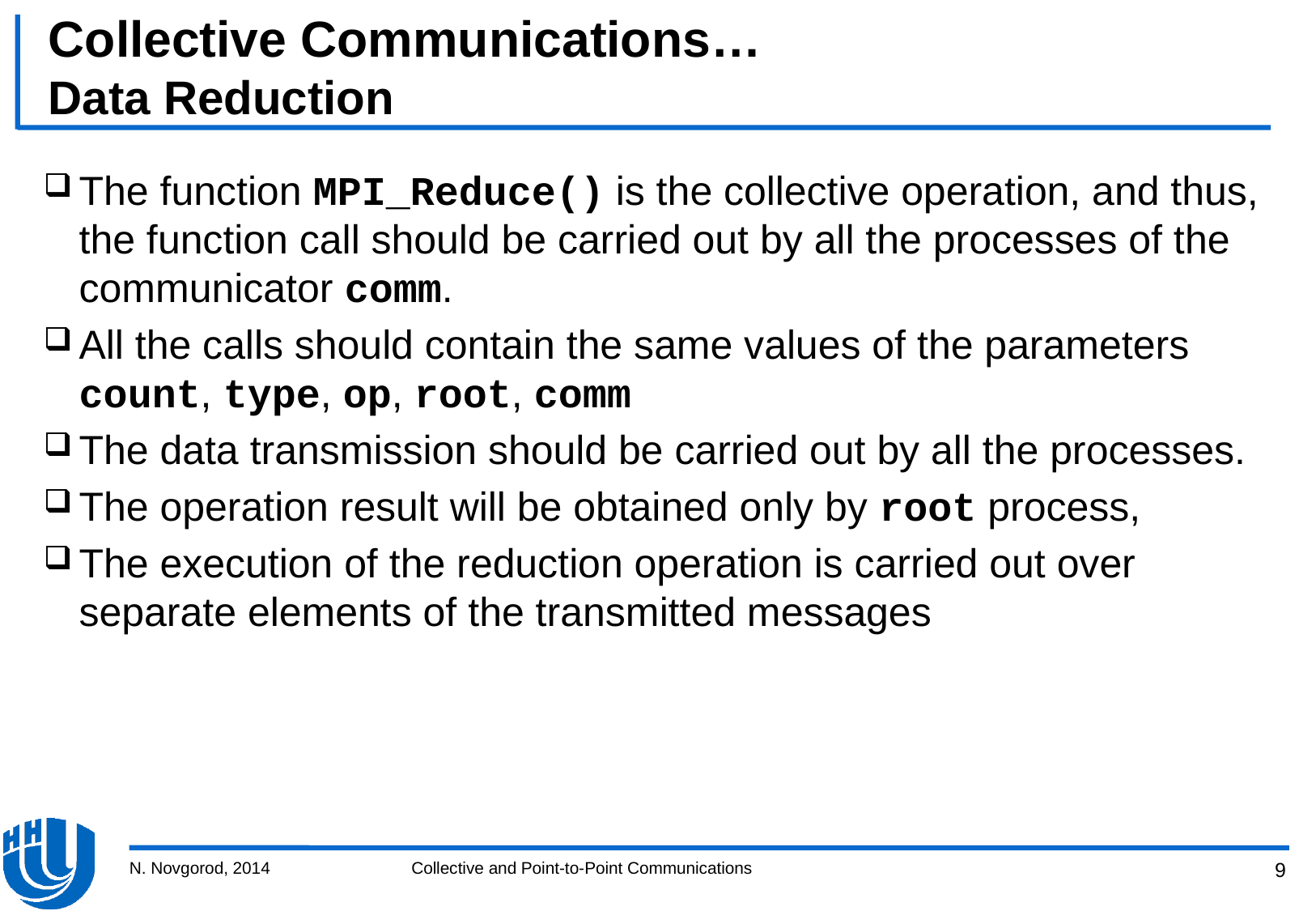

# Collective Communications… Data Reduction
The function MPI_Reduce() is the collective operation, and thus, the function call should be carried out by all the processes of the communicator comm.
All the calls should contain the same values of the parameters count, type, op, root, comm
The data transmission should be carried out by all the processes.
The operation result will be obtained only by root process,
The execution of the reduction operation is carried out over separate elements of the transmitted messages
N. Novgorod, 2014
Collective and Point-to-Point Communications
9